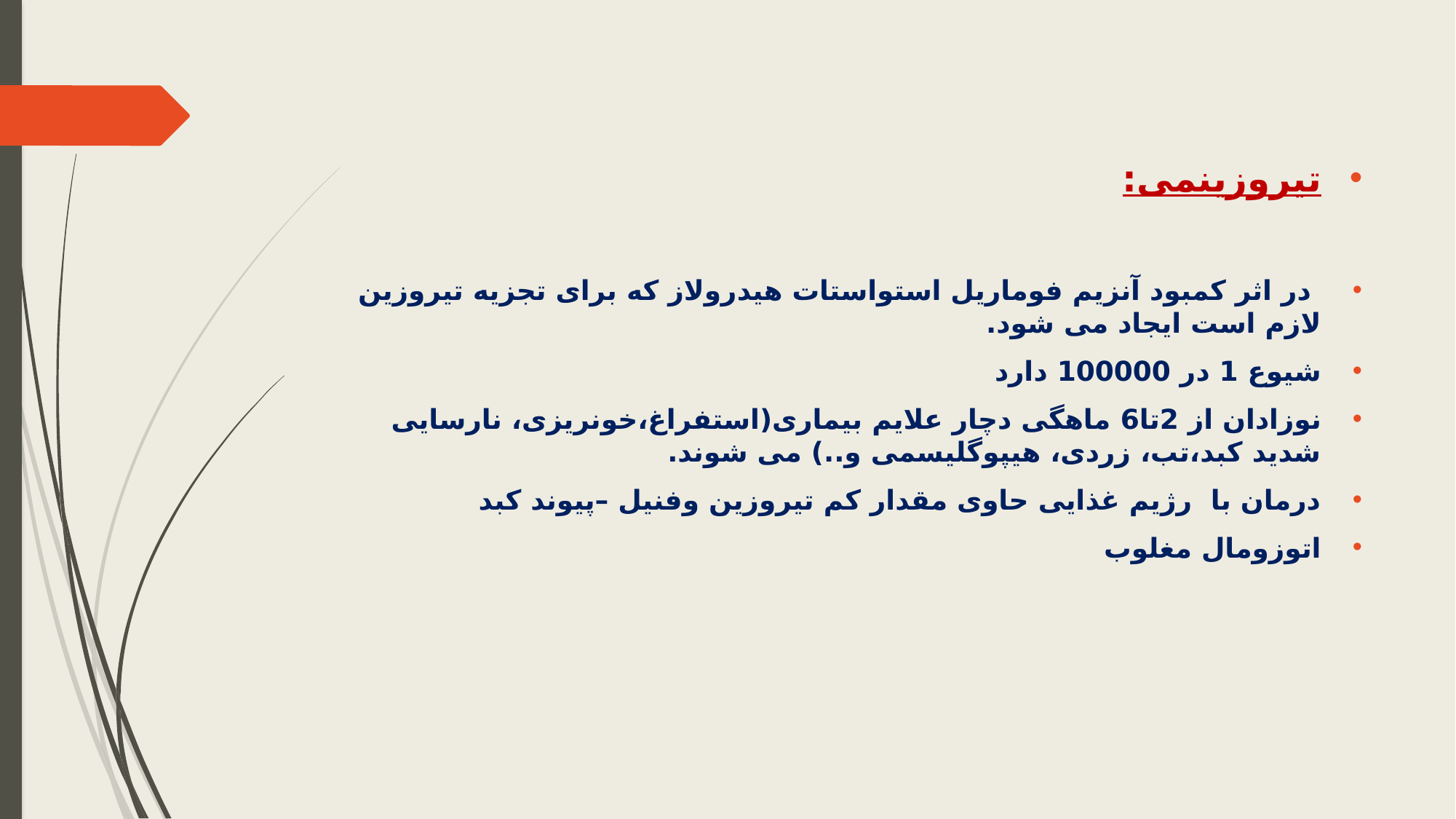

تیروزینمی:

 در اثر کمبود آنزیم فوماریل استواستات هیدرولاز که برای تجزیه تیروزین لازم است ایجاد می شود.
شیوع 1 در 100000 دارد
نوزادان از 2تا6 ماهگی دچار علایم بیماری(استفراغ،خونریزی، نارسایی شدید کبد،تب، زردی، هیپوگلیسمی و..) می شوند.
درمان با  رژیم غذایی حاوی مقدار کم تیروزین وفنیل –پیوند کبد
اتوزومال مغلوب